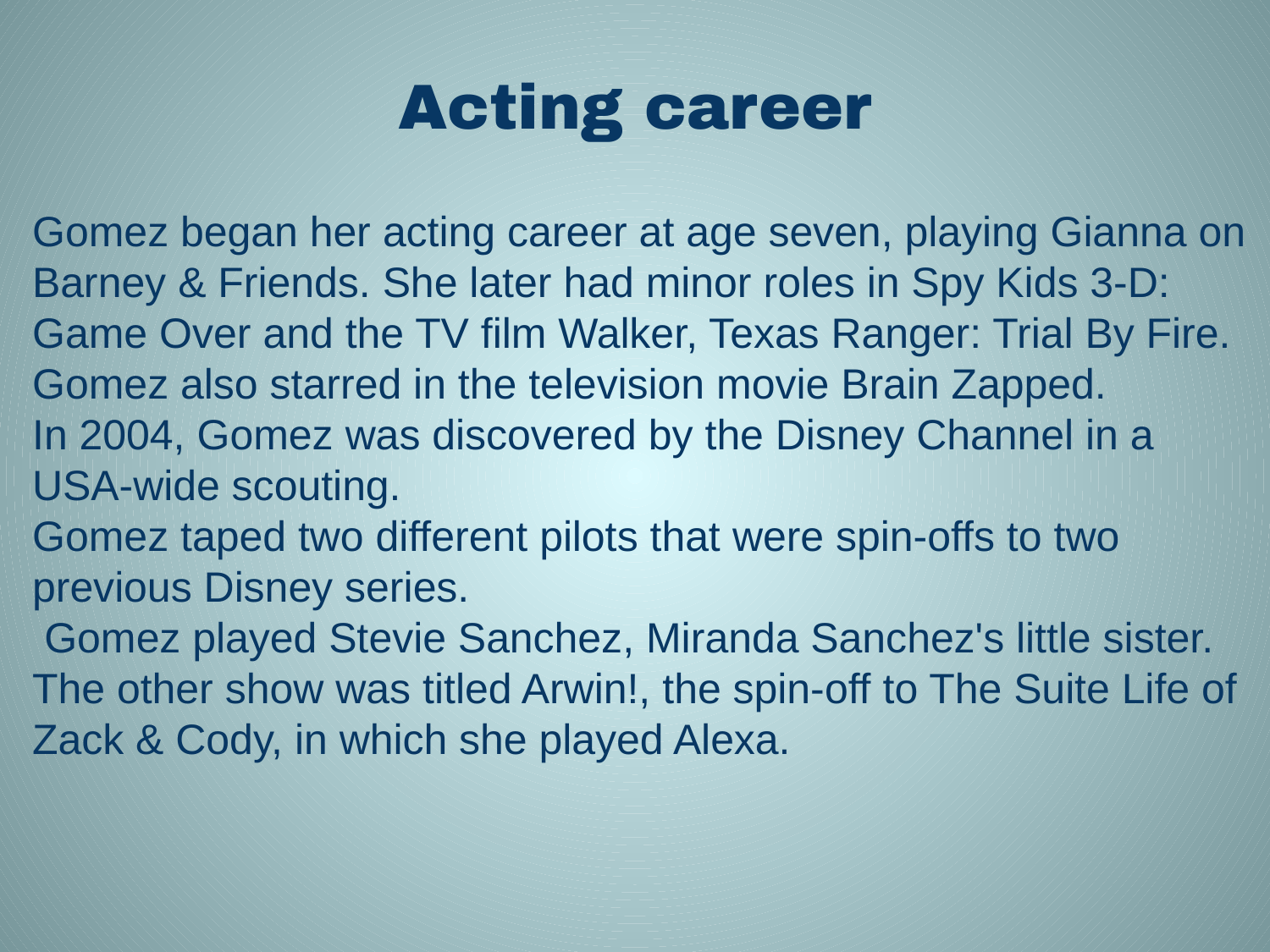

# Acting career
Gomez began her acting career at age seven, playing Gianna on Barney & Friends. She later had minor roles in Spy Kids 3-D: Game Over and the TV film Walker, Texas Ranger: Trial By Fire. Gomez also starred in the television movie Brain Zapped.
In 2004, Gomez was discovered by the Disney Channel in a USA-wide scouting.
Gomez taped two different pilots that were spin-offs to two previous Disney series.
 Gomez played Stevie Sanchez, Miranda Sanchez's little sister. The other show was titled Arwin!, the spin-off to The Suite Life of Zack & Cody, in which she played Alexa.